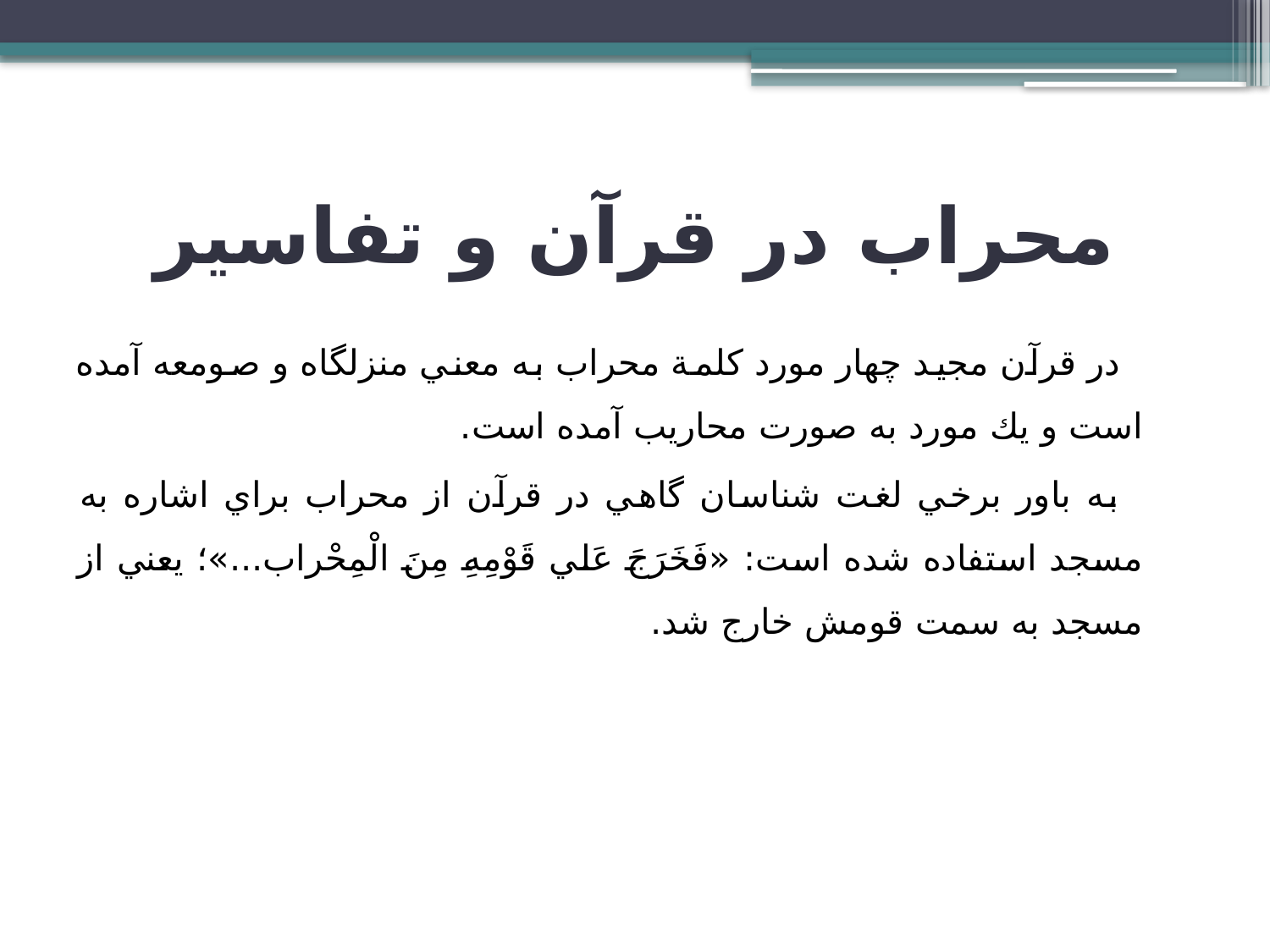

# محراب در قرآن و تفاسير
    در قرآن مجيد چهار مورد كلمة محراب به معني منزلگاه و صومعه آمده است و يك مورد به صورت محاريب آمده است.
    به باور برخي لغت شناسان گاهي در قرآن از محراب براي اشاره به مسجد استفاده شده است: «فَخَرَجَ عَلي قَوْمِهِ مِنَ الْمِحْراب...»؛ يعني از مسجد به سمت قومش خارج شد.